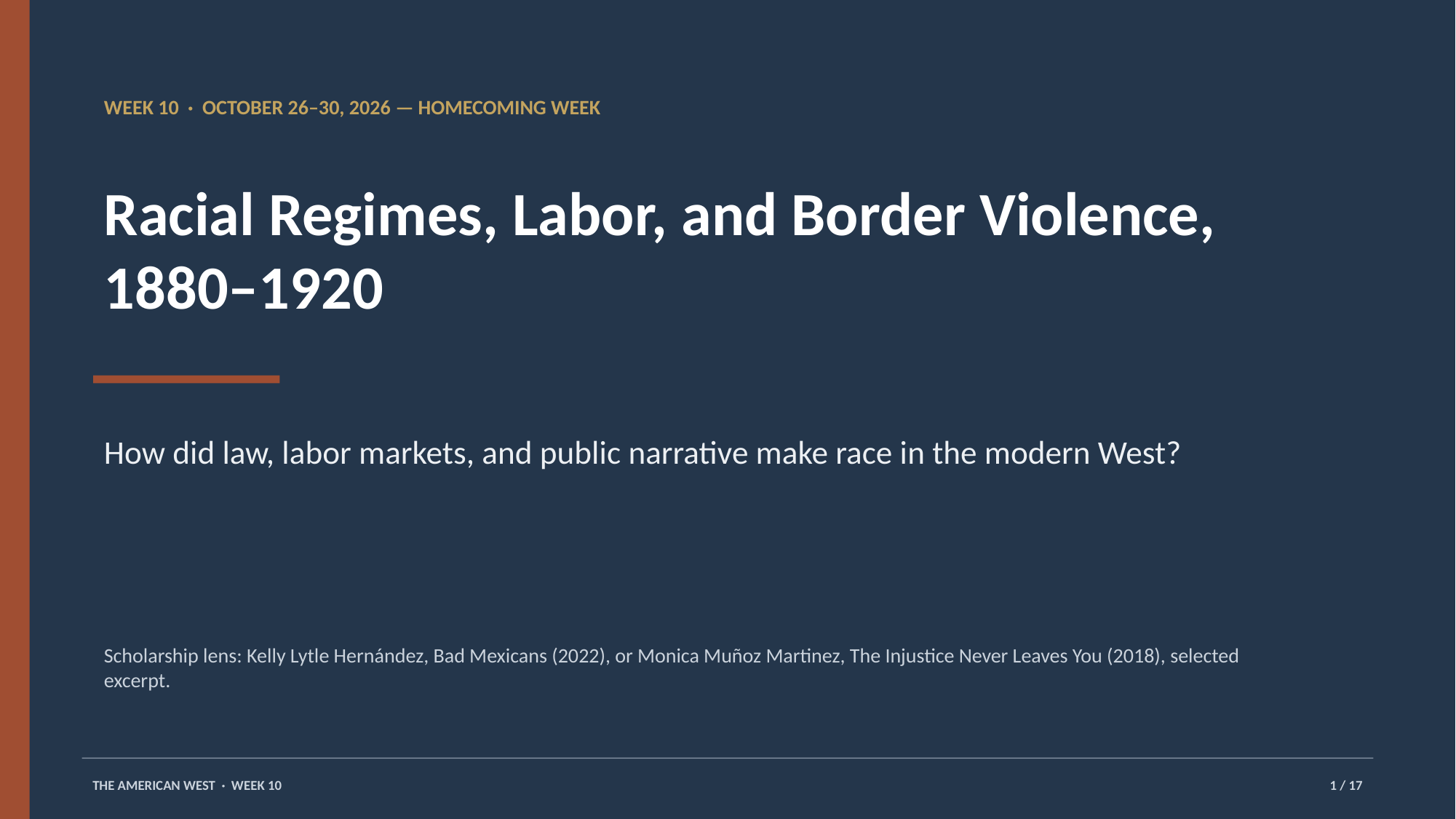

WEEK 10  ·  OCTOBER 26–30, 2026 — HOMECOMING WEEK
Racial Regimes, Labor, and Border Violence, 1880–1920

How did law, labor markets, and public narrative make race in the modern West?
Scholarship lens: Kelly Lytle Hernández, Bad Mexicans (2022), or Monica Muñoz Martinez, The Injustice Never Leaves You (2018), selected excerpt.

THE AMERICAN WEST  ·  WEEK 10
1 / 17